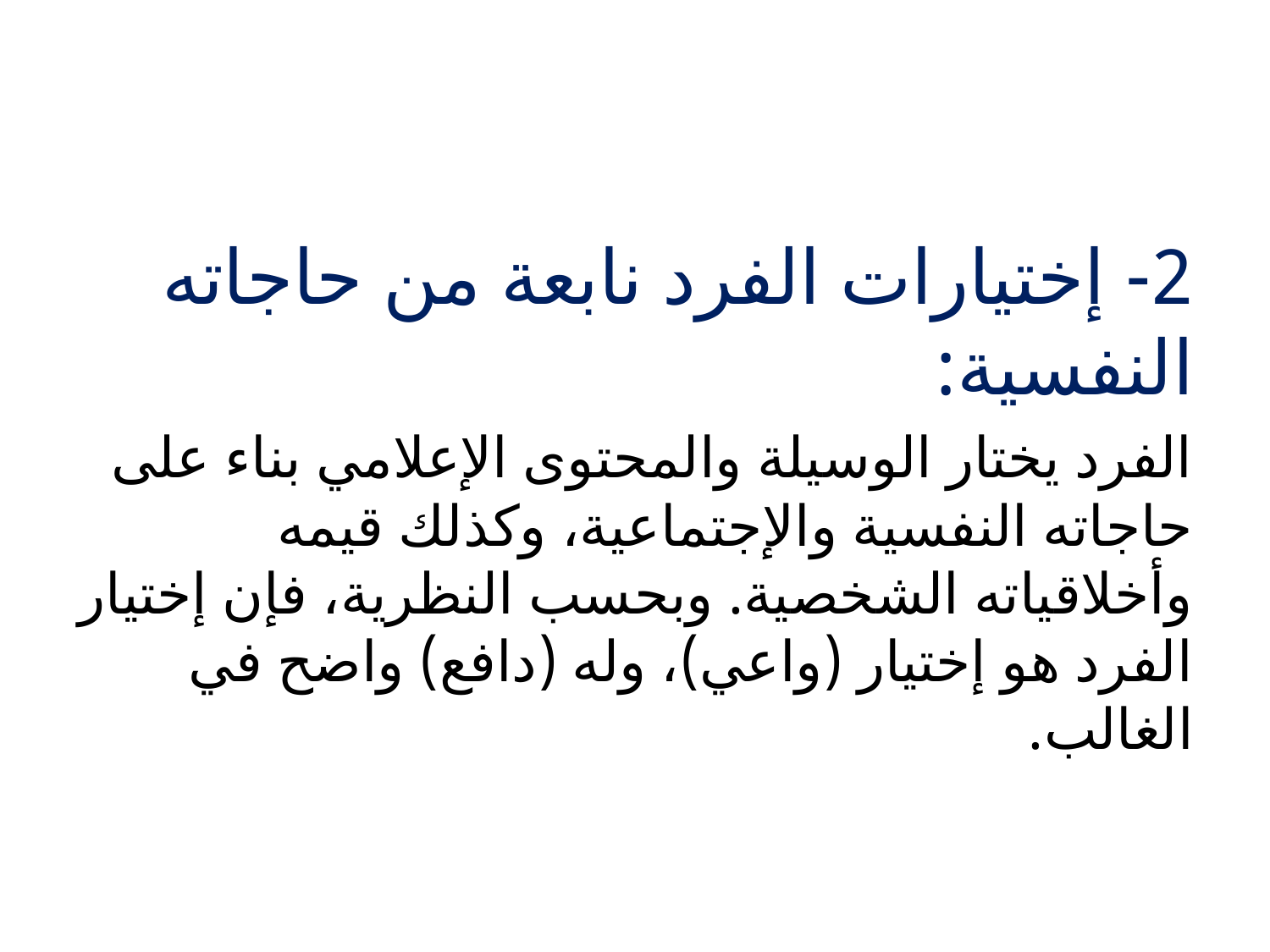

#
2- إختيارات الفرد نابعة من حاجاته النفسية:
الفرد يختار الوسيلة والمحتوى الإعلامي بناء على حاجاته النفسية والإجتماعية، وكذلك قيمه وأخلاقياته الشخصية. وبحسب النظرية، فإن إختيار الفرد هو إختيار (واعي)، وله (دافع) واضح في الغالب.